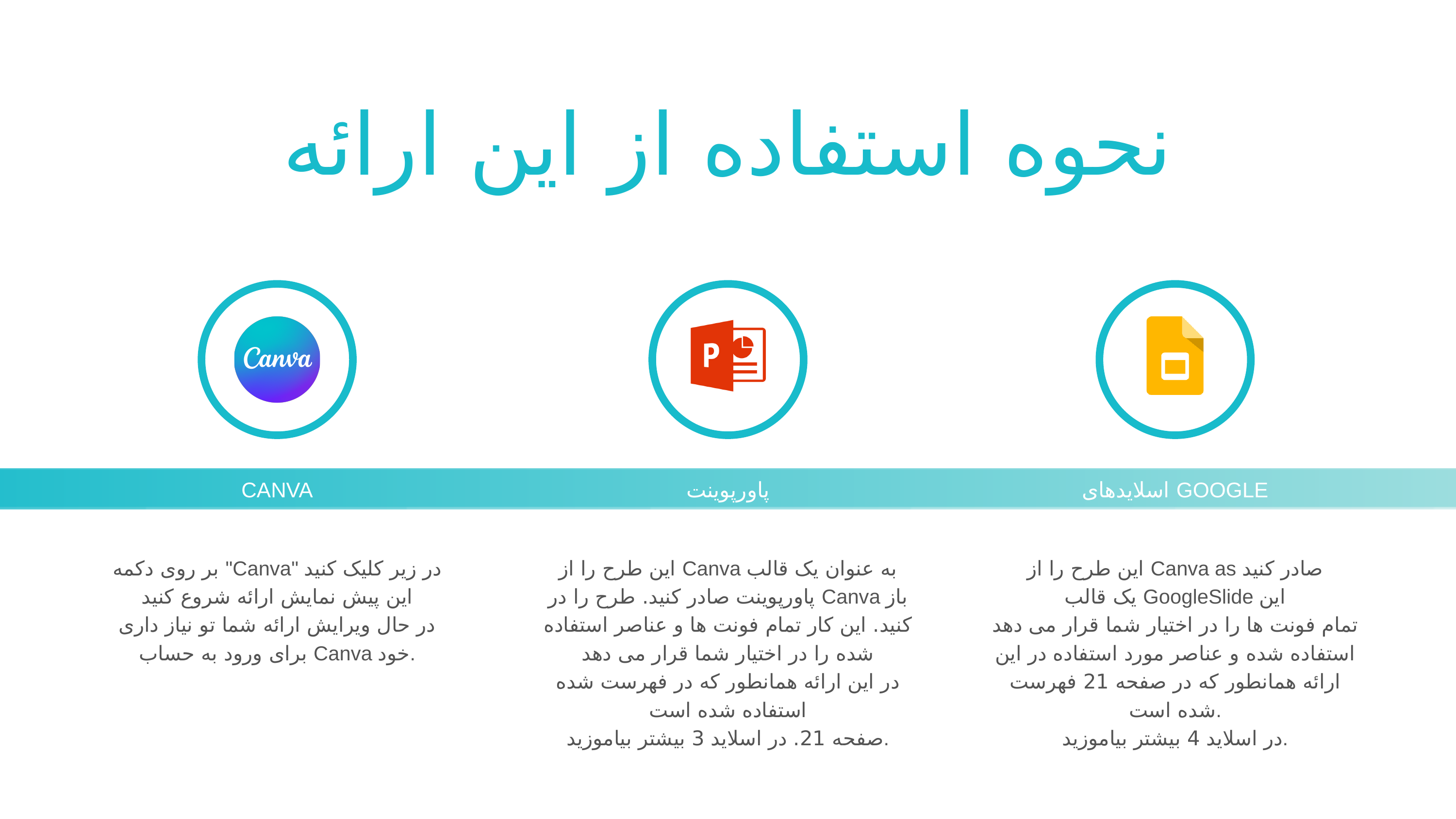

نحوه استفاده از این ارائه

CANVA
پاورپوینت
اسلایدهای GOOGLE

بر روی دکمه "Canva" در زیر کلیک کنید
این پیش نمایش ارائه شروع کنید
در حال ویرایش ارائه شما تو نیاز داری
برای ورود به حساب Canva خود.
این طرح را از Canva به عنوان یک قالب پاورپوینت صادر کنید. طرح را در Canva باز کنید. این کار تمام فونت ها و عناصر استفاده شده را در اختیار شما قرار می دهد
در این ارائه همانطور که در فهرست شده استفاده شده است
صفحه 21. در اسلاید 3 بیشتر بیاموزید.
این طرح را از Canva as صادر کنید
یک قالب GoogleSlide این
تمام فونت ها را در اختیار شما قرار می دهد
استفاده شده و عناصر مورد استفاده در این ارائه همانطور که در صفحه 21 فهرست شده است.
در اسلاید 4 بیشتر بیاموزید.